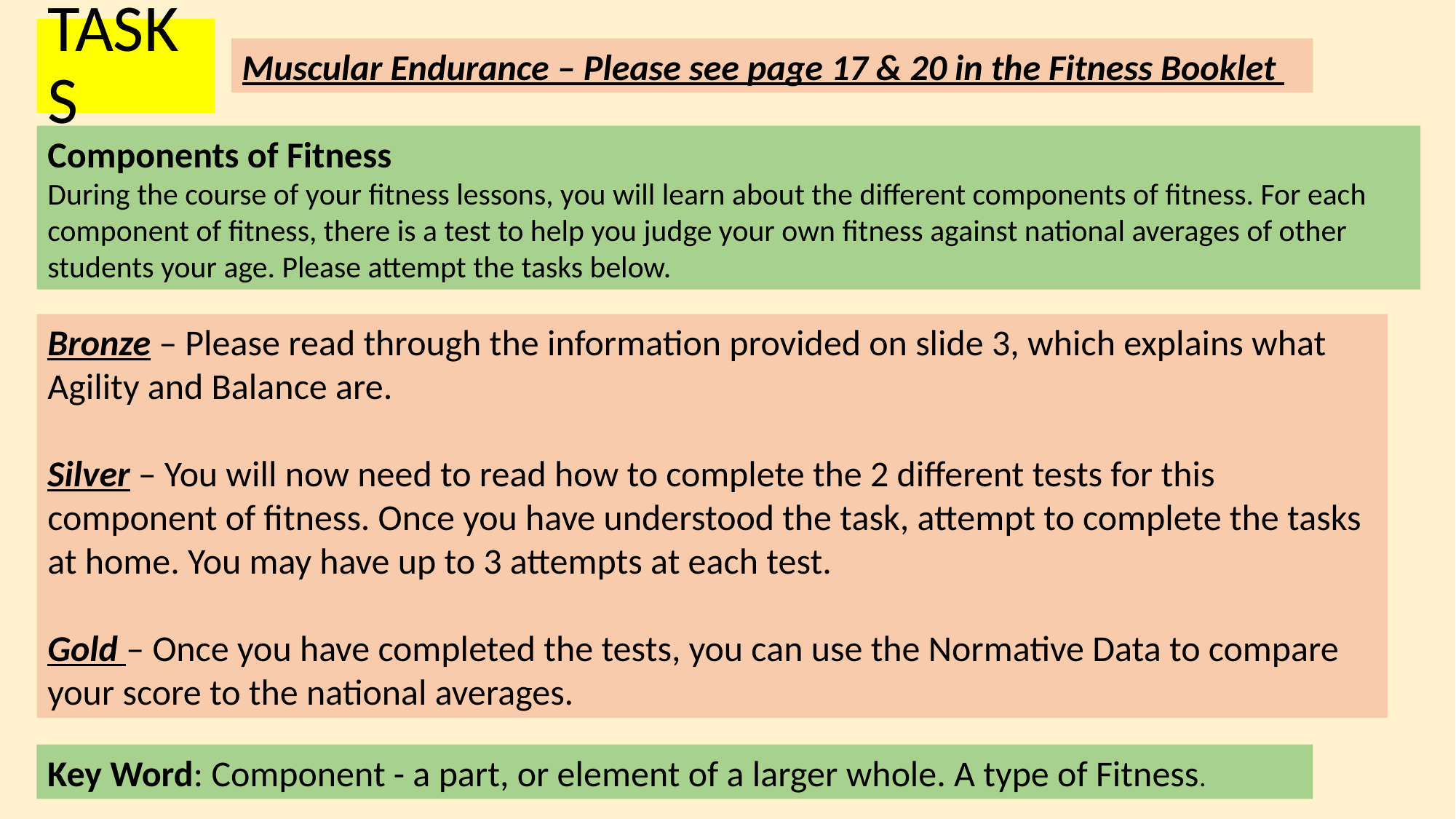

# TASKS
Muscular Endurance – Please see page 17 & 20 in the Fitness Booklet
Components of Fitness
During the course of your fitness lessons, you will learn about the different components of fitness. For each component of fitness, there is a test to help you judge your own fitness against national averages of other students your age. Please attempt the tasks below.
Bronze – Please read through the information provided on slide 3, which explains what Agility and Balance are.

Silver – You will now need to read how to complete the 2 different tests for this component of fitness. Once you have understood the task, attempt to complete the tasks at home. You may have up to 3 attempts at each test.

Gold – Once you have completed the tests, you can use the Normative Data to compare your score to the national averages.
Key Word: Component - a part, or element of a larger whole. A type of Fitness.